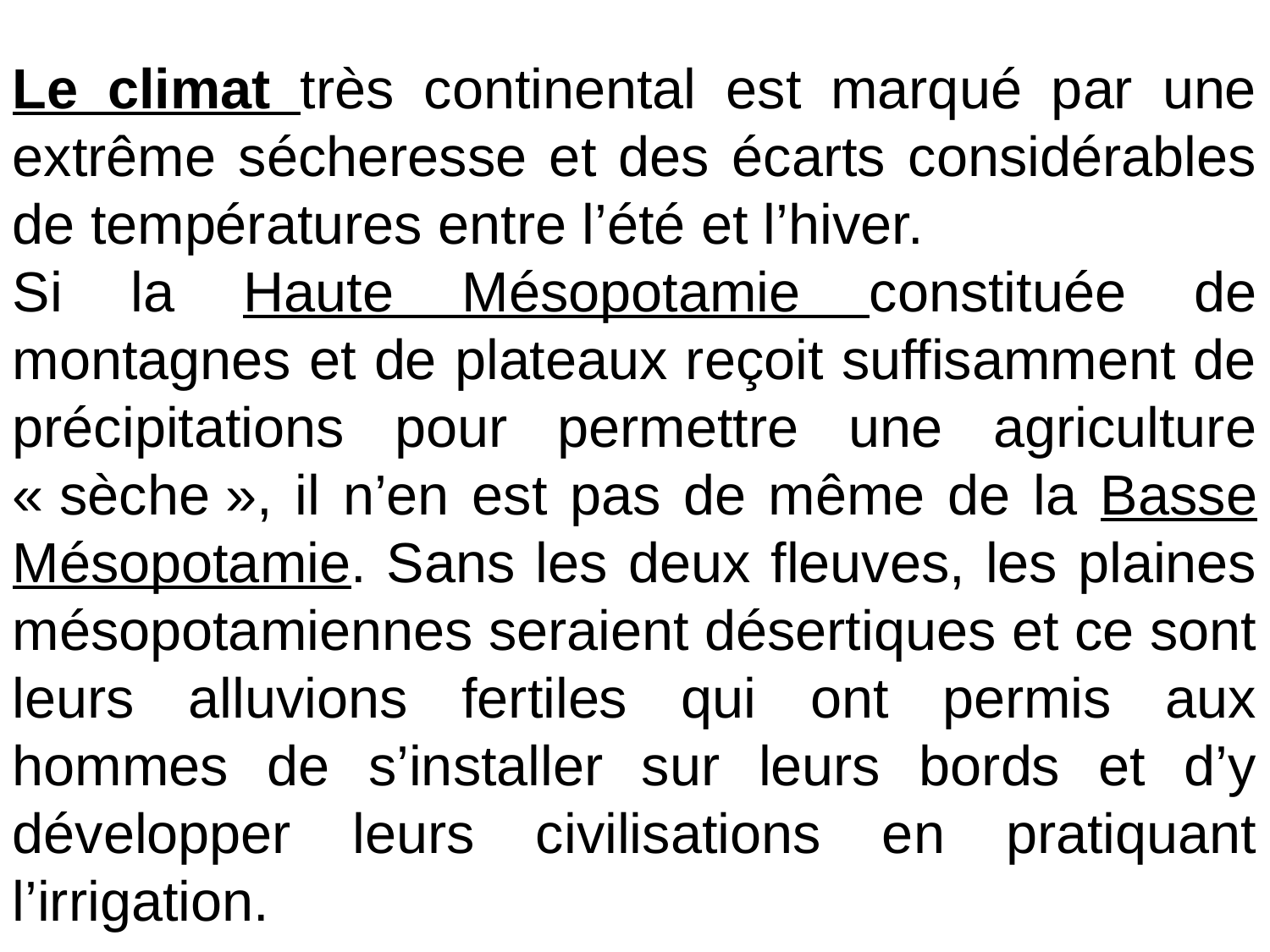

Le climat très continental est marqué par une extrême sécheresse et des écarts considérables de températures entre l’été et l’hiver.
Si la Haute Mésopotamie constituée de montagnes et de plateaux reçoit suffisamment de précipitations pour permettre une agriculture « sèche », il n’en est pas de même de la Basse Mésopotamie. Sans les deux fleuves, les plaines mésopotamiennes seraient désertiques et ce sont leurs alluvions fertiles qui ont permis aux hommes de s’installer sur leurs bords et d’y développer leurs civilisations en pratiquant l’irrigation.